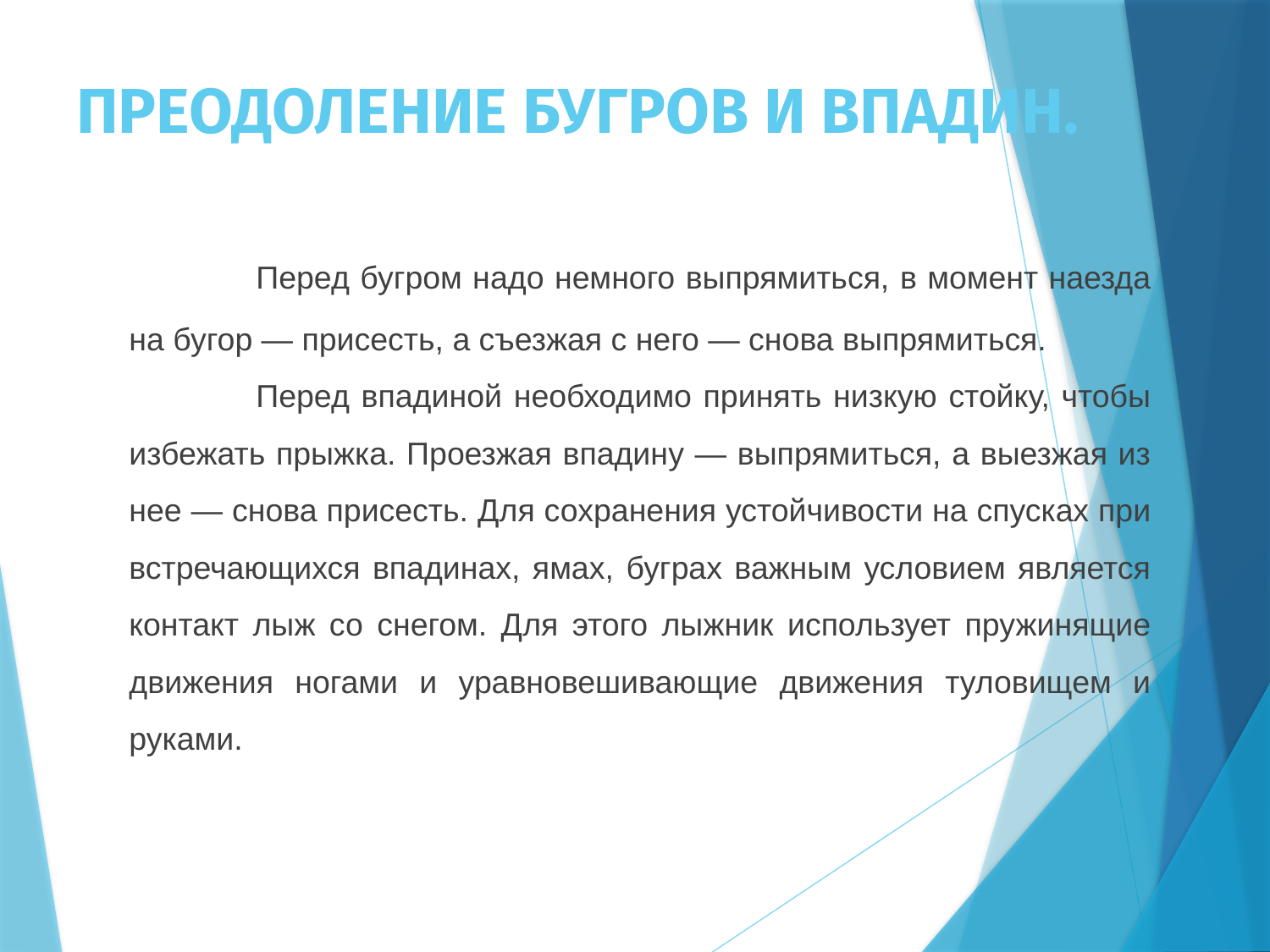

Преодоление бугров и впадин.
	Перед бугром надо немного выпрямиться, в момент наезда на бугор — присесть, а съезжая с него — снова выпрямиться.
	Перед впадиной необходимо принять низкую стойку, чтобы избежать прыжка. Проезжая впадину — выпрямиться, а выезжая из нее — снова присесть. Для сохранения устойчивости на спусках при встречающихся впадинах, ямах, буграх важным условием является контакт лыж со снегом. Для этого лыжник использует пружинящие движения ногами и уравновешивающие движения туловищем и руками.